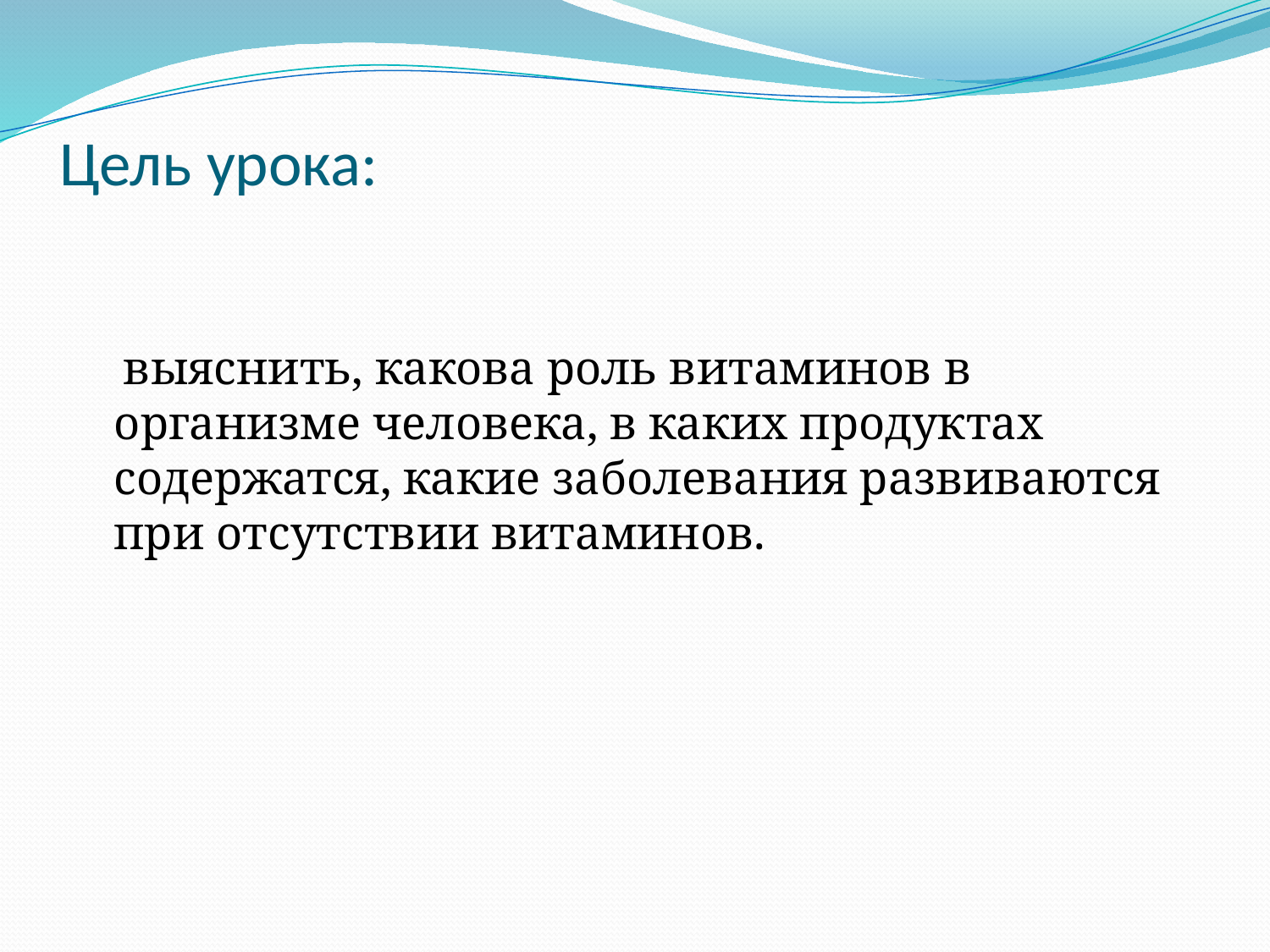

# Цель урока:

    выяснить, какова роль витаминов в организме человека, в каких продуктах содержатся, какие заболевания развиваются при отсутствии витаминов.